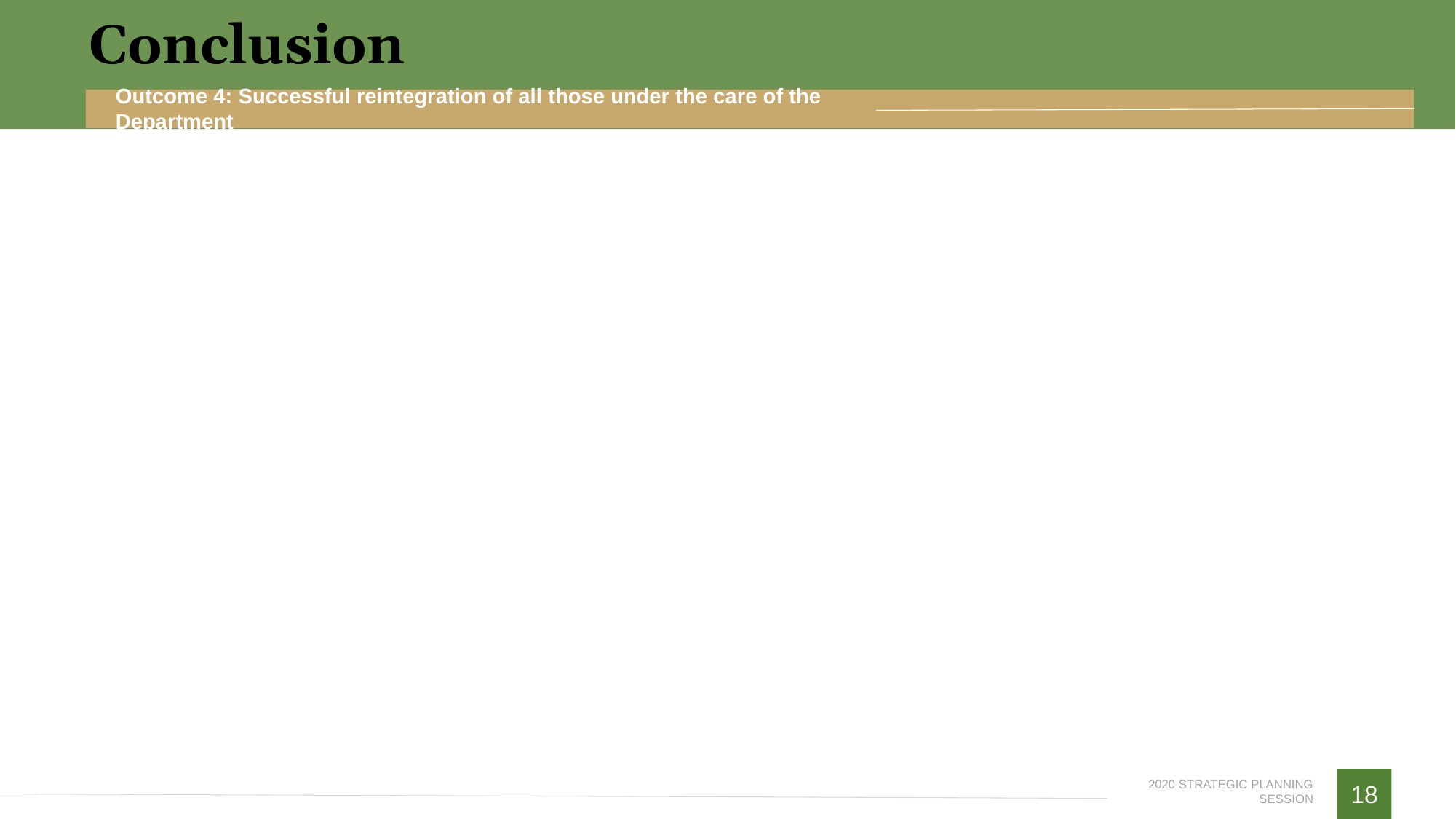

Conclusion
Outcome 4: Successful reintegration of all those under the care of the Department